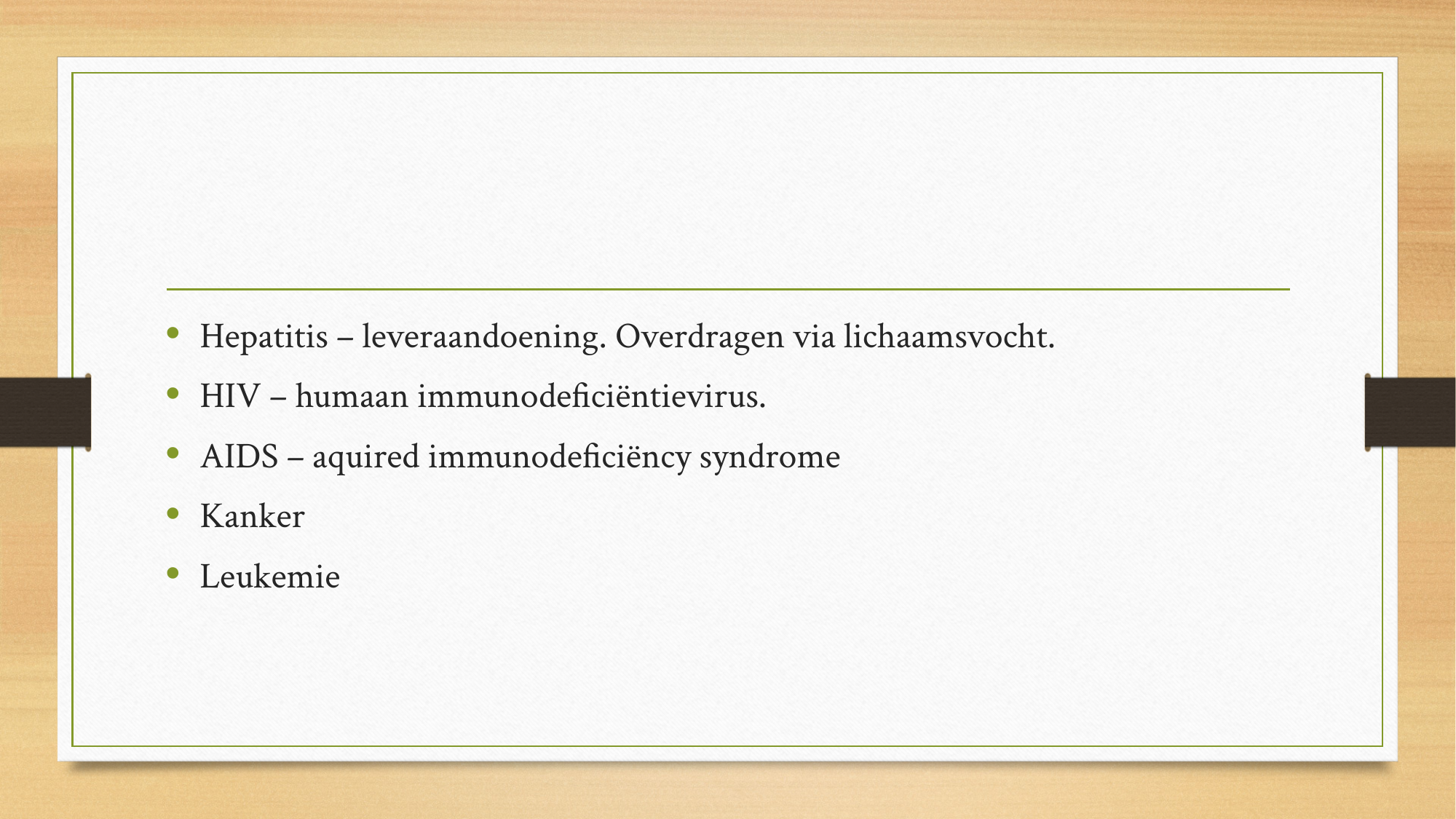

#
Hepatitis – leveraandoening. Overdragen via lichaamsvocht.
HIV – humaan immunodeficiëntievirus.
AIDS – aquired immunodeficiëncy syndrome
Kanker
Leukemie